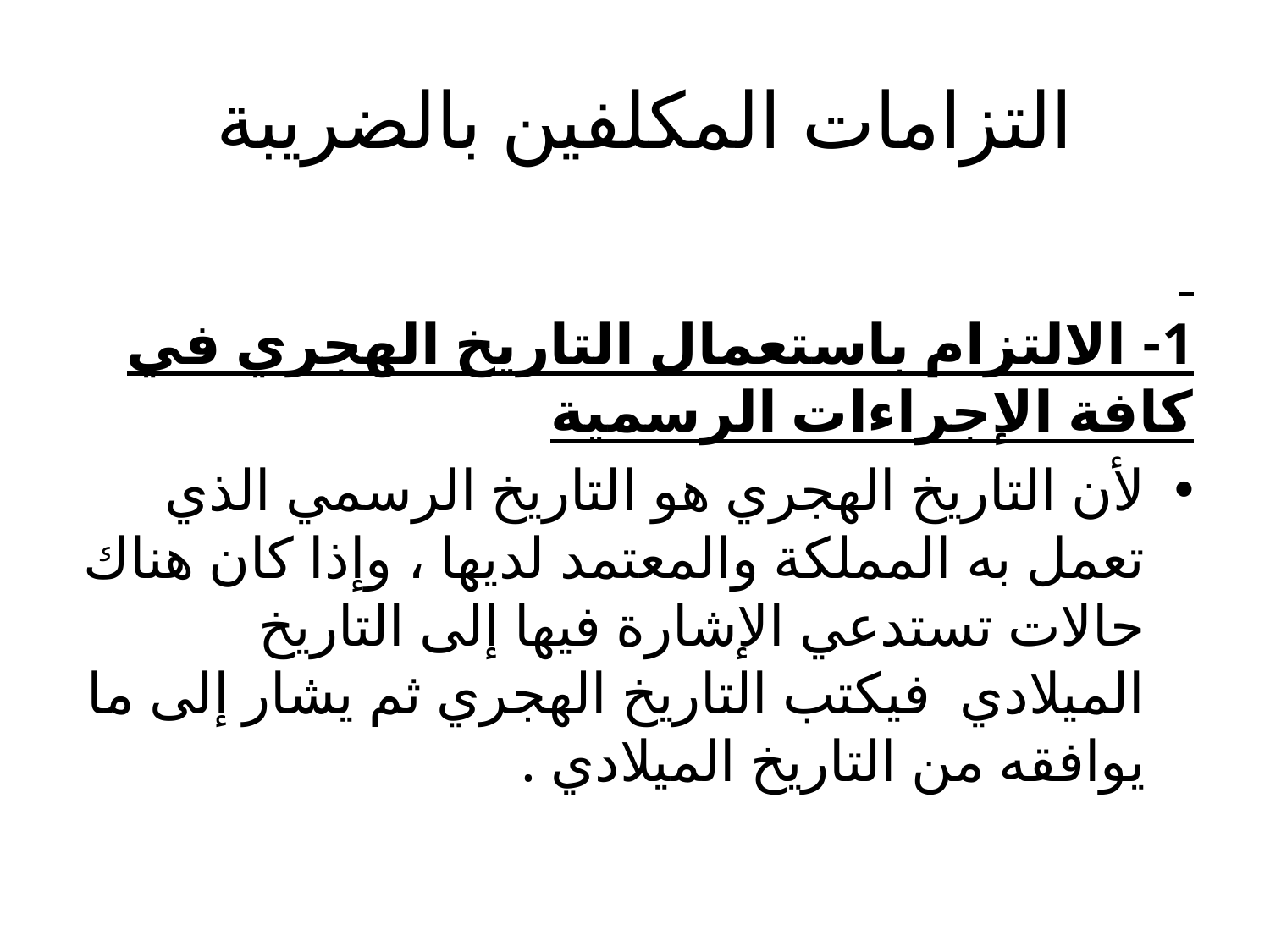

# التزامات المكلفين بالضريبة

1- الالتزام باستعمال التاريخ الهجري في كافة الإجراءات الرسمية
لأن التاريخ الهجري هو التاريخ الرسمي الذي تعمل به المملكة والمعتمد لديها ، وإذا كان هناك حالات تستدعي الإشارة فيها إلى التاريخ الميلادي  فيكتب التاريخ الهجري ثم يشار إلى ما يوافقه من التاريخ الميلادي .